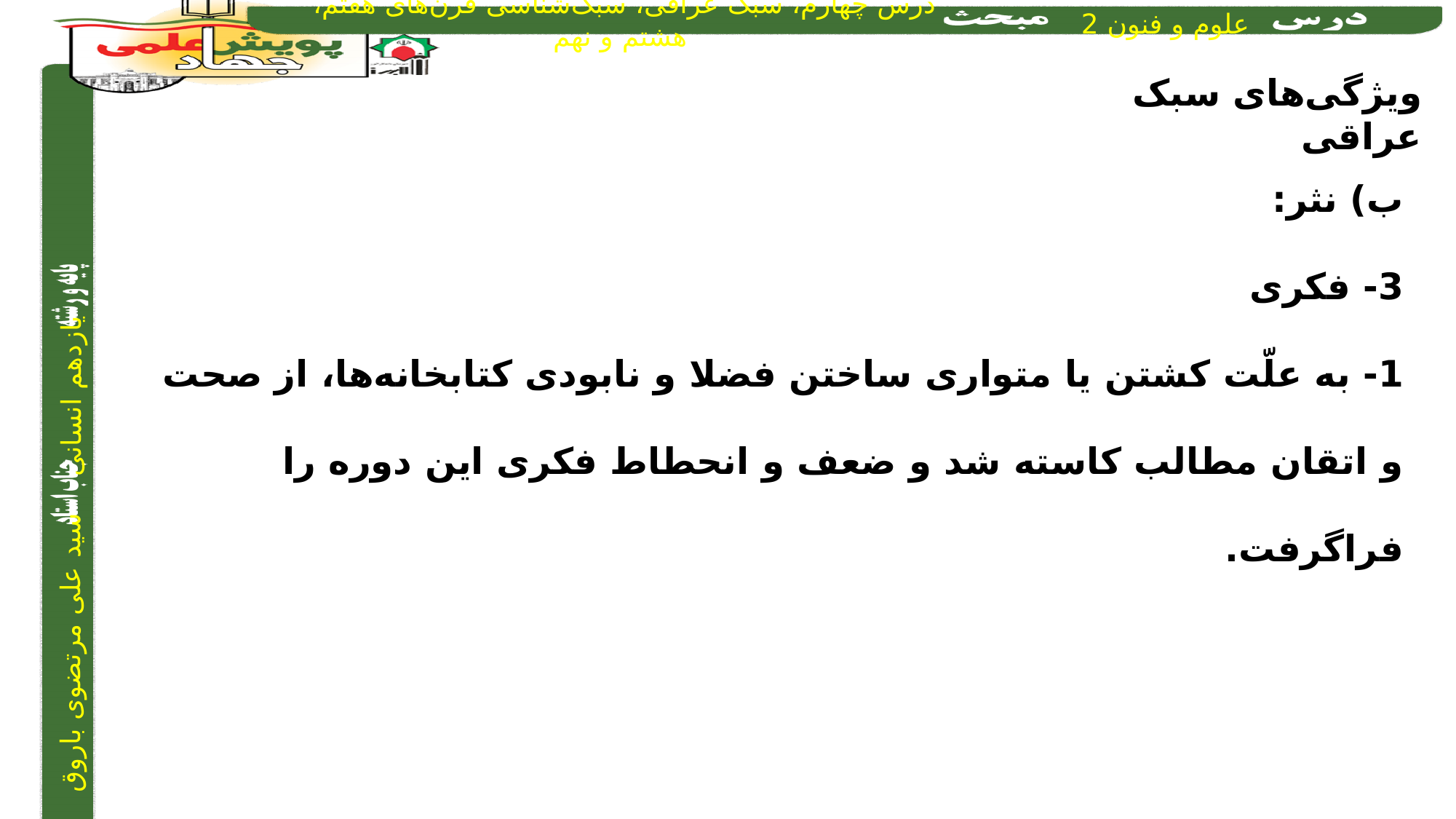

ویژگی‌های سبک عراقی
ب) نثر:
3- فکری
1- به علّت کشتن یا متواری ساختن فضلا و نابودی کتابخانه‌ها، از صحت و اتقان مطالب کاسته شد و ضعف و انحطاط فکری این دوره را فراگرفت.